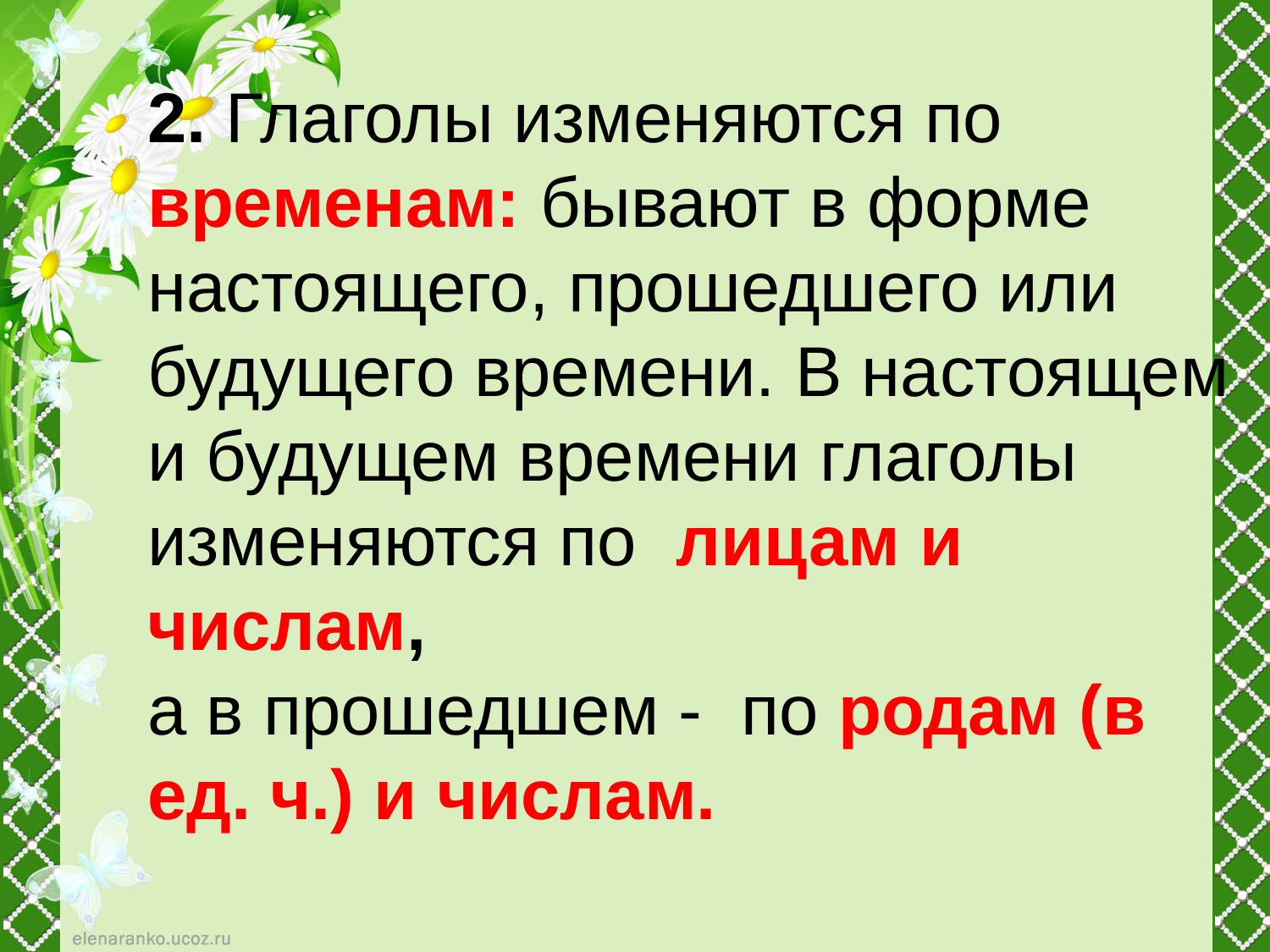

2. Глаголы изменяются по  временам: бывают в форме настоящего, прошедшего или будущего времени. В настоящем и будущем времени глаголы изменяются по  лицам и числам,
а в прошедшем -  по родам (в ед. ч.) и числам.